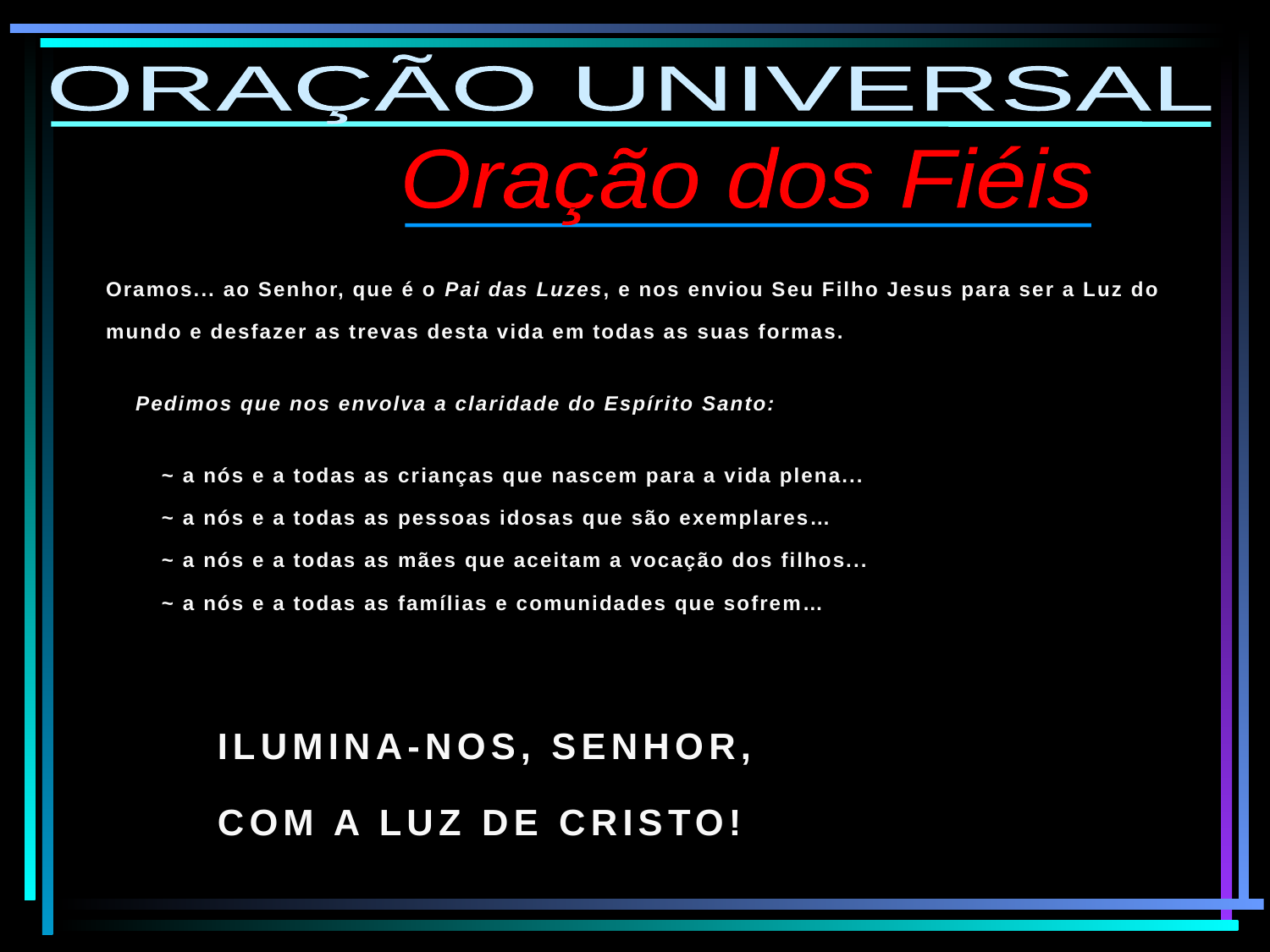

ORAÇÃO UNIVERSAL

Oração dos Fiéis

Oramos... ao Senhor, que é o Pai das Luzes, e nos enviou Seu Filho Jesus para ser a Luz do mundo e desfazer as trevas desta vida em todas as suas formas.

    Pedimos que nos envolva a claridade do Espírito Santo:

 ~ a nós e a todas as crianças que nascem para a vida plena...
 ~ a nós e a todas as pessoas idosas que são exemplares…
 ~ a nós e a todas as mães que aceitam a vocação dos filhos...
 ~ a nós e a todas as famílias e comunidades que sofrem…
Ilumina-nos, Senhor,
com a luz de Cristo!